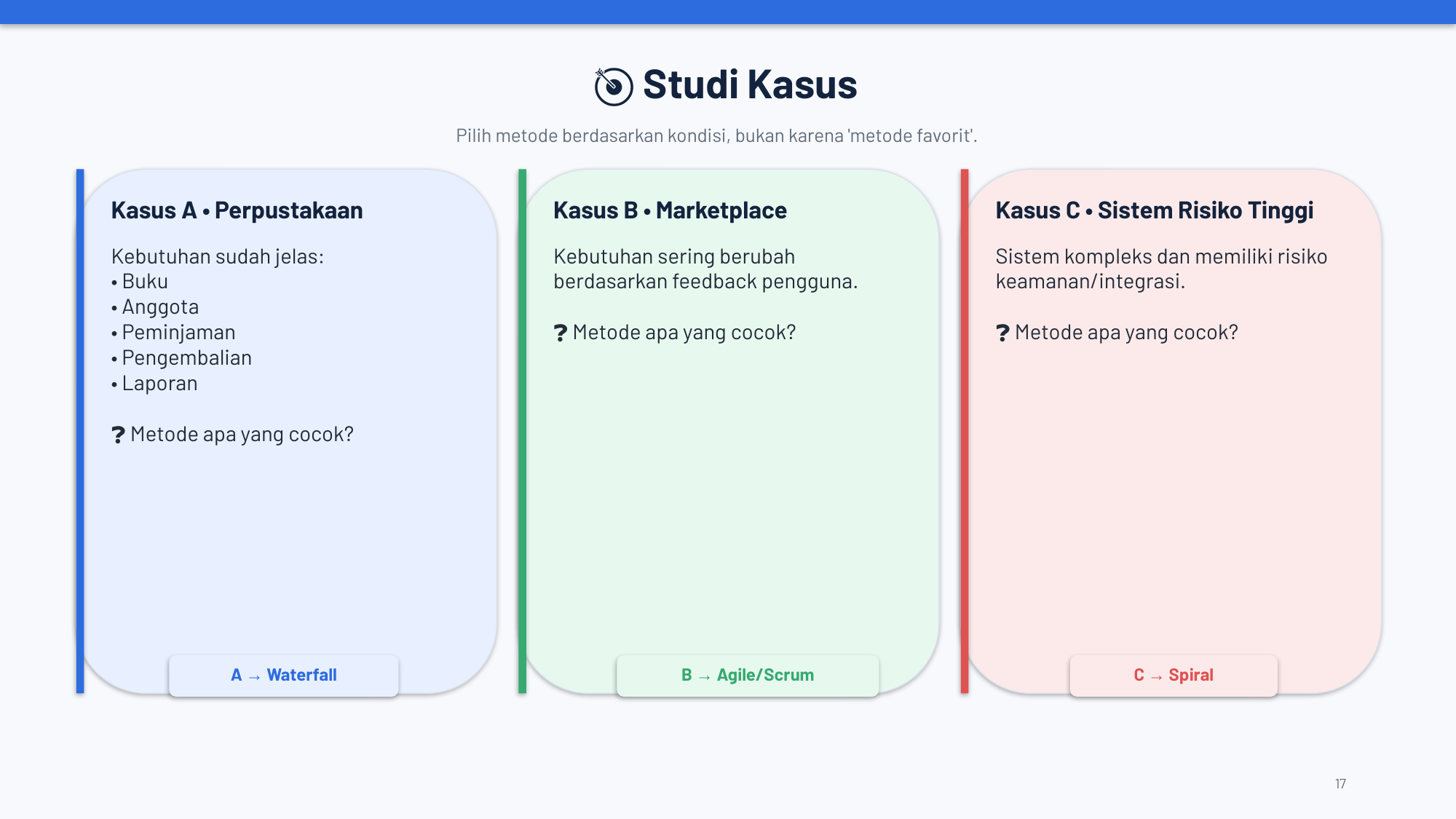

🎯 Studi Kasus
Pilih metode berdasarkan kondisi, bukan karena 'metode favorit'.

Kasus A • Perpustakaan
Kasus B • Marketplace
Kasus C • Sistem Risiko Tinggi
Kebutuhan sudah jelas:
• Buku
• Anggota
• Peminjaman
• Pengembalian
• Laporan
❓ Metode apa yang cocok?
Kebutuhan sering berubah berdasarkan feedback pengguna.
❓ Metode apa yang cocok?
Sistem kompleks dan memiliki risiko keamanan/integrasi.
❓ Metode apa yang cocok?

A → Waterfall
B → Agile/Scrum
C → Spiral
17